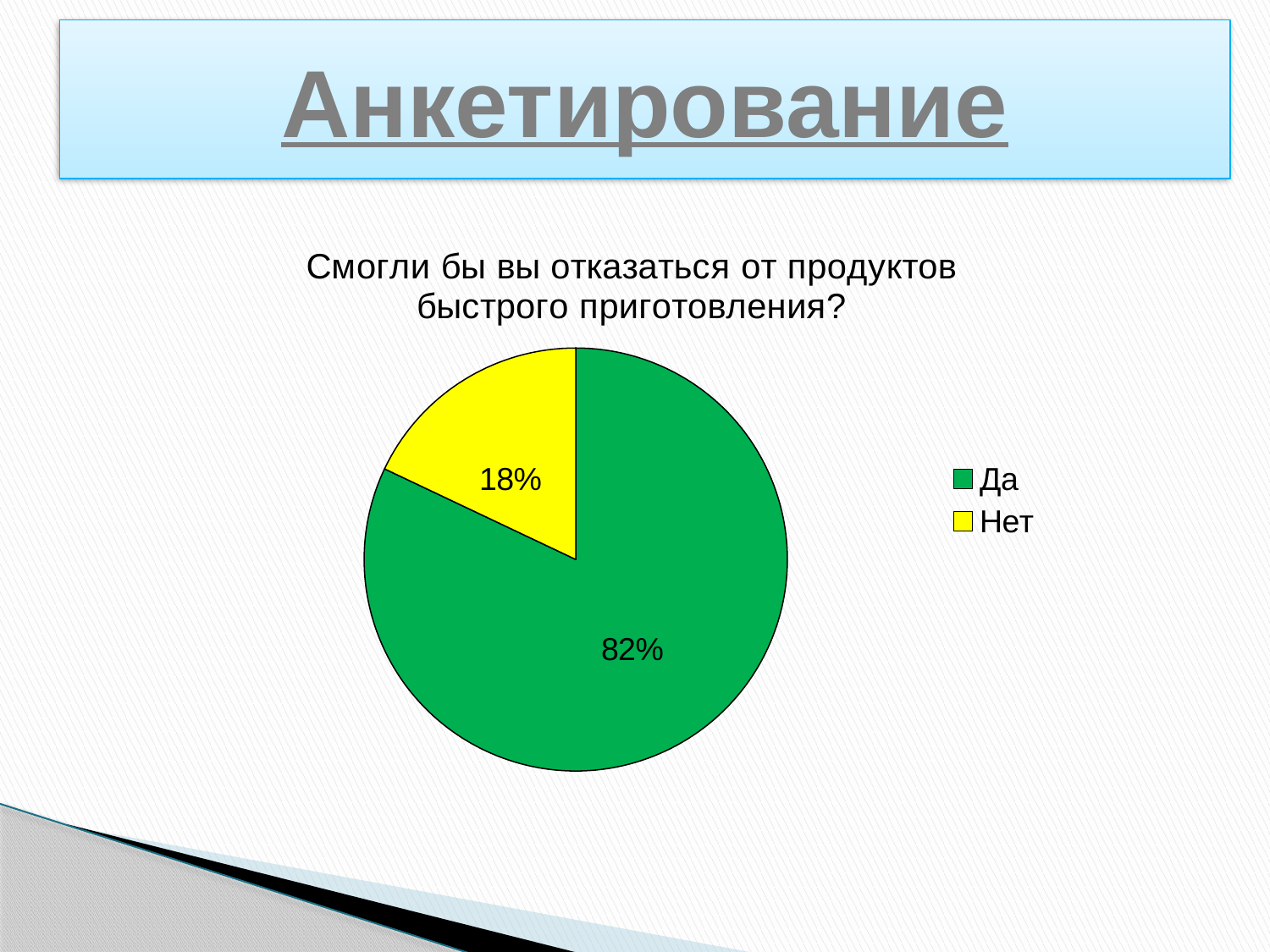

Анкетирование

### Chart:

| Category | Смогли бы вы отказаться от продуктов быстрого приготовления? |
|---|---|
| Да | 32.0 |
| Нет | 7.0 |